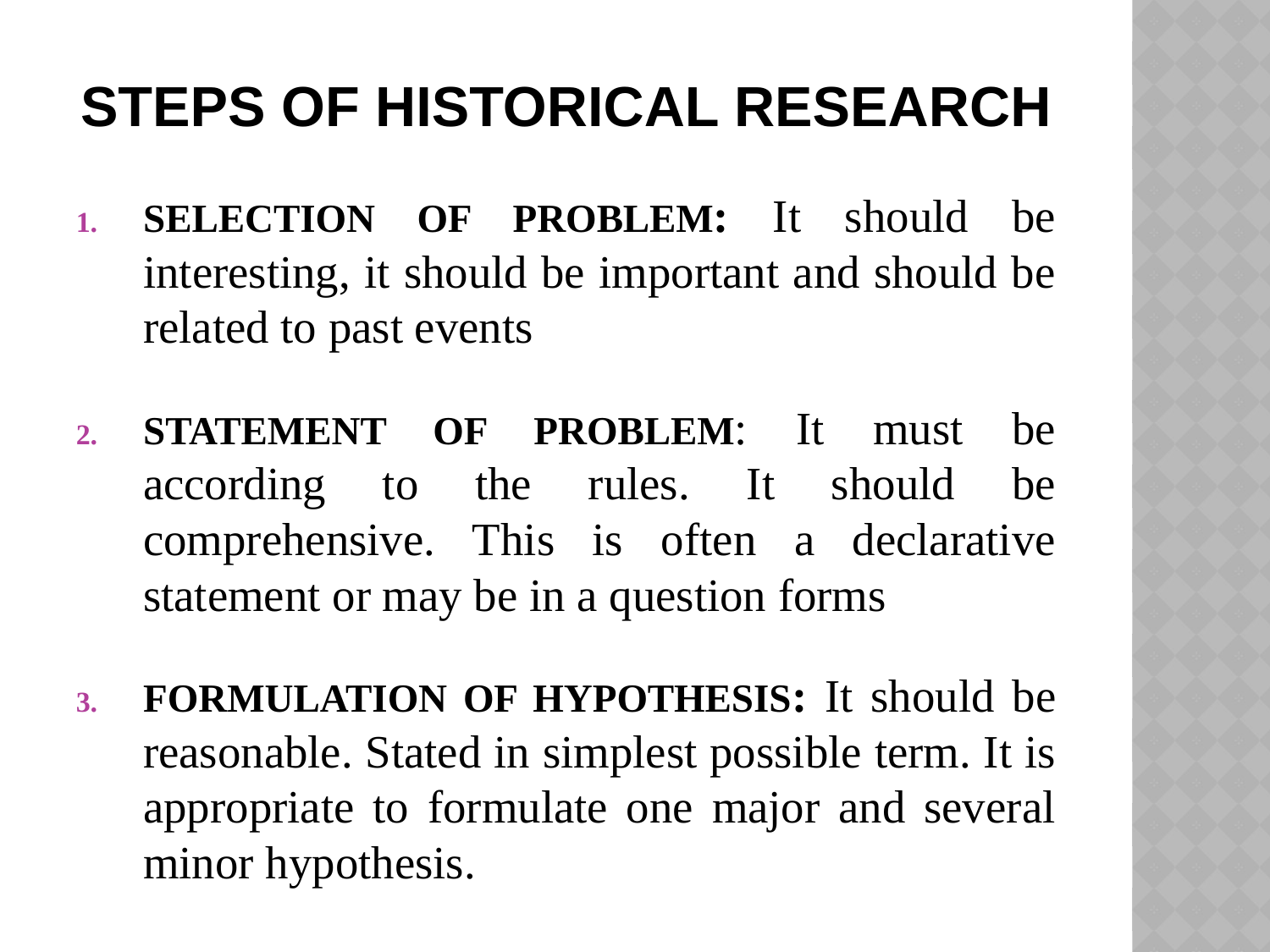

# Steps of historical research
SELECTION OF PROBLEM: It should be interesting, it should be important and should be related to past events

STATEMENT OF PROBLEM: It must be according to the rules. It should be comprehensive. This is often a declarative statement or may be in a question forms

FORMULATION OF HYPOTHESIS: It should be reasonable. Stated in simplest possible term. It is appropriate to formulate one major and several minor hypothesis.